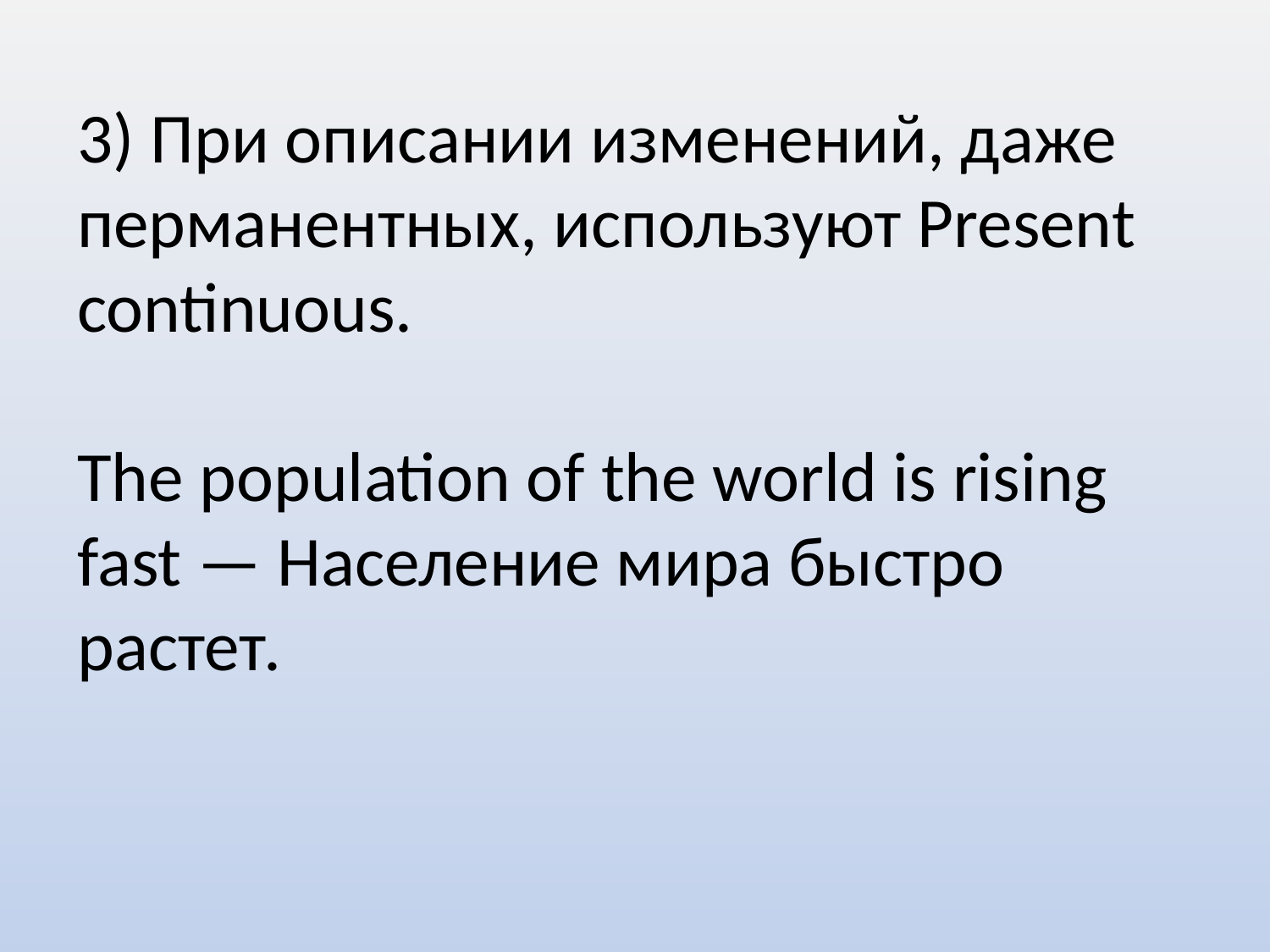

3) При описании изменений, даже перманентных, используют Present continuous.

The population of the world is rising fast — Население мира быстро растет.